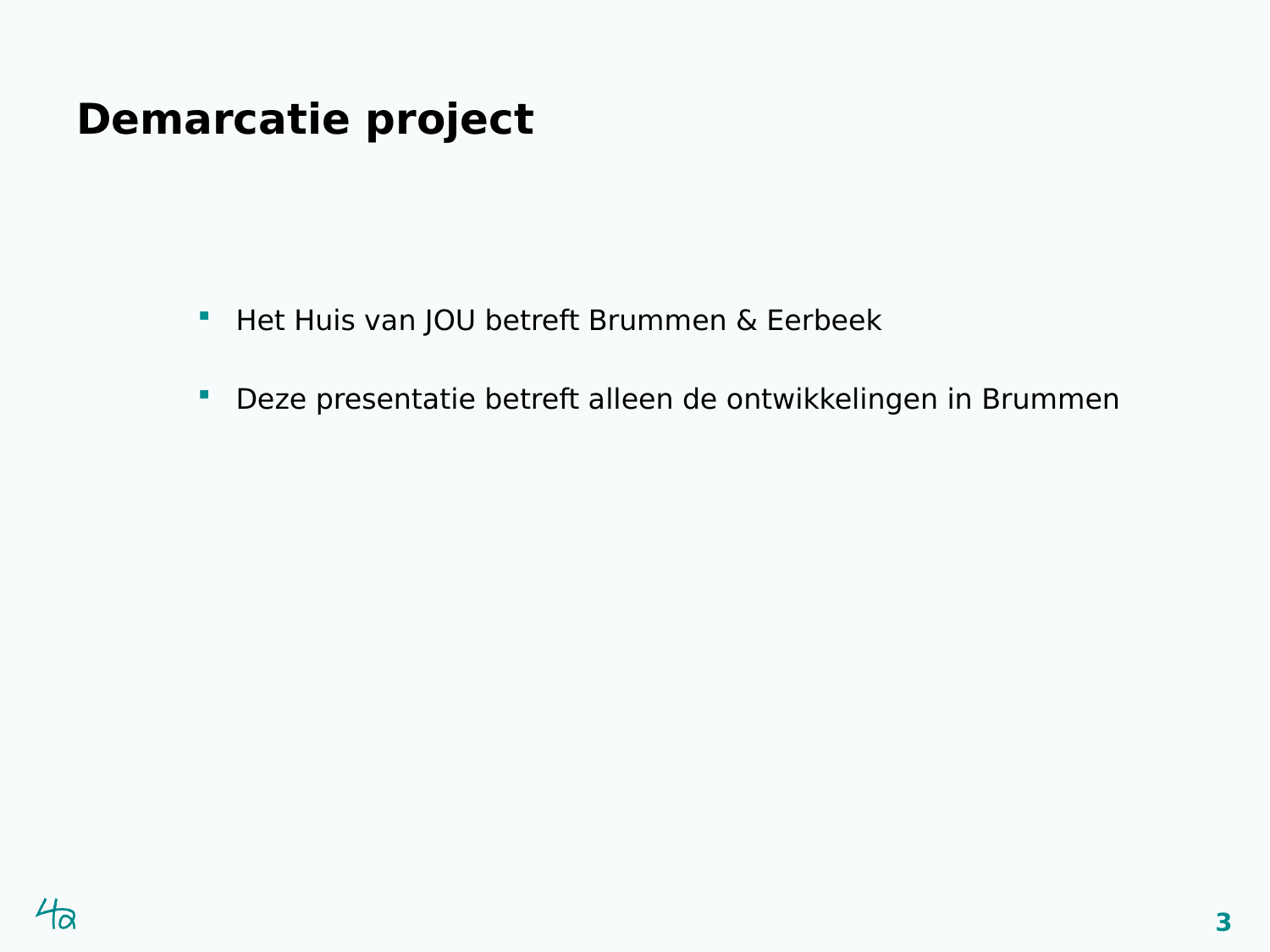

# Demarcatie project
Het Huis van JOU betreft Brummen & Eerbeek

Deze presentatie betreft alleen de ontwikkelingen in Brummen
3